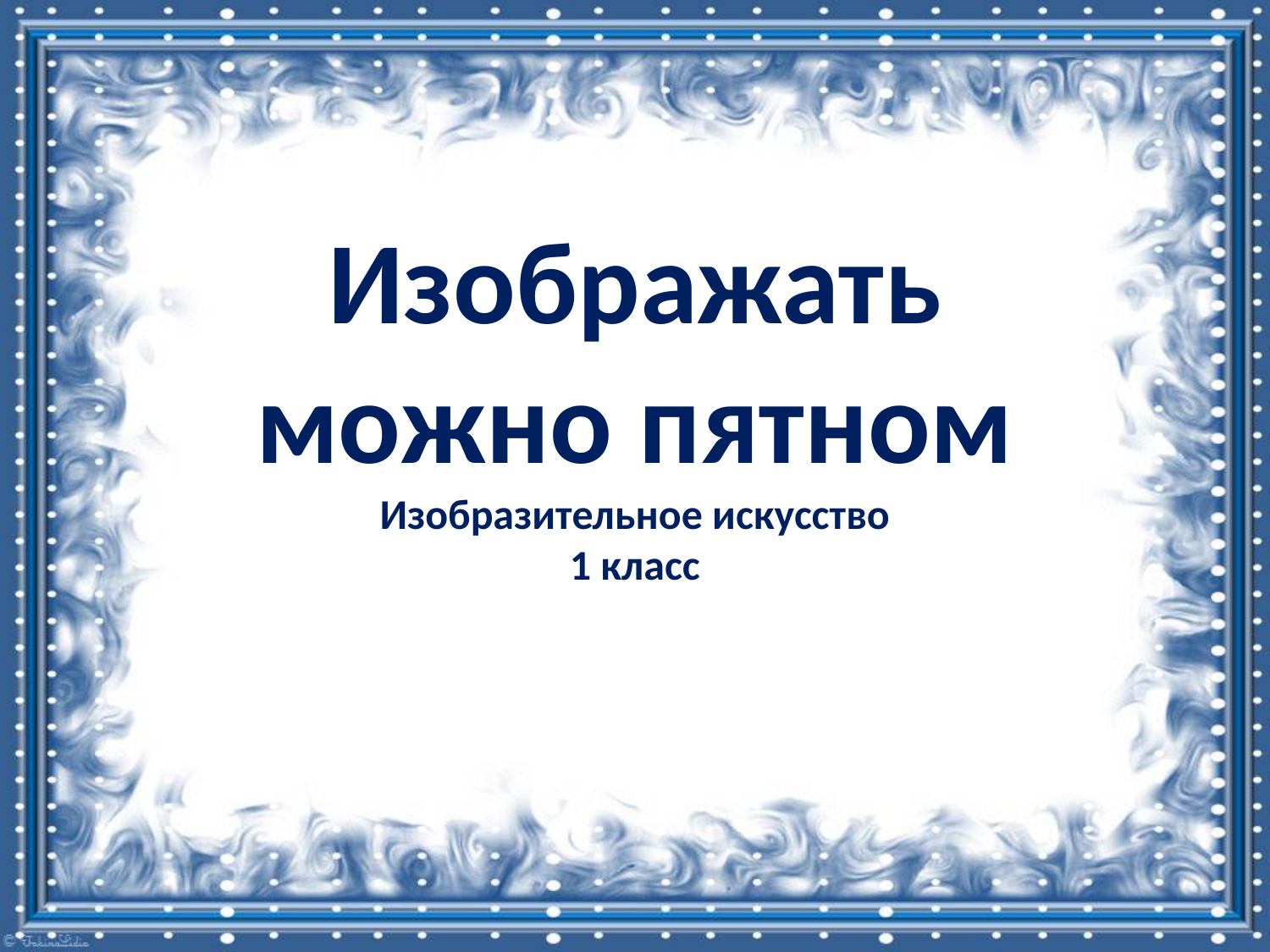

Изображать можно пятном
Изобразительное искусство
1 класс